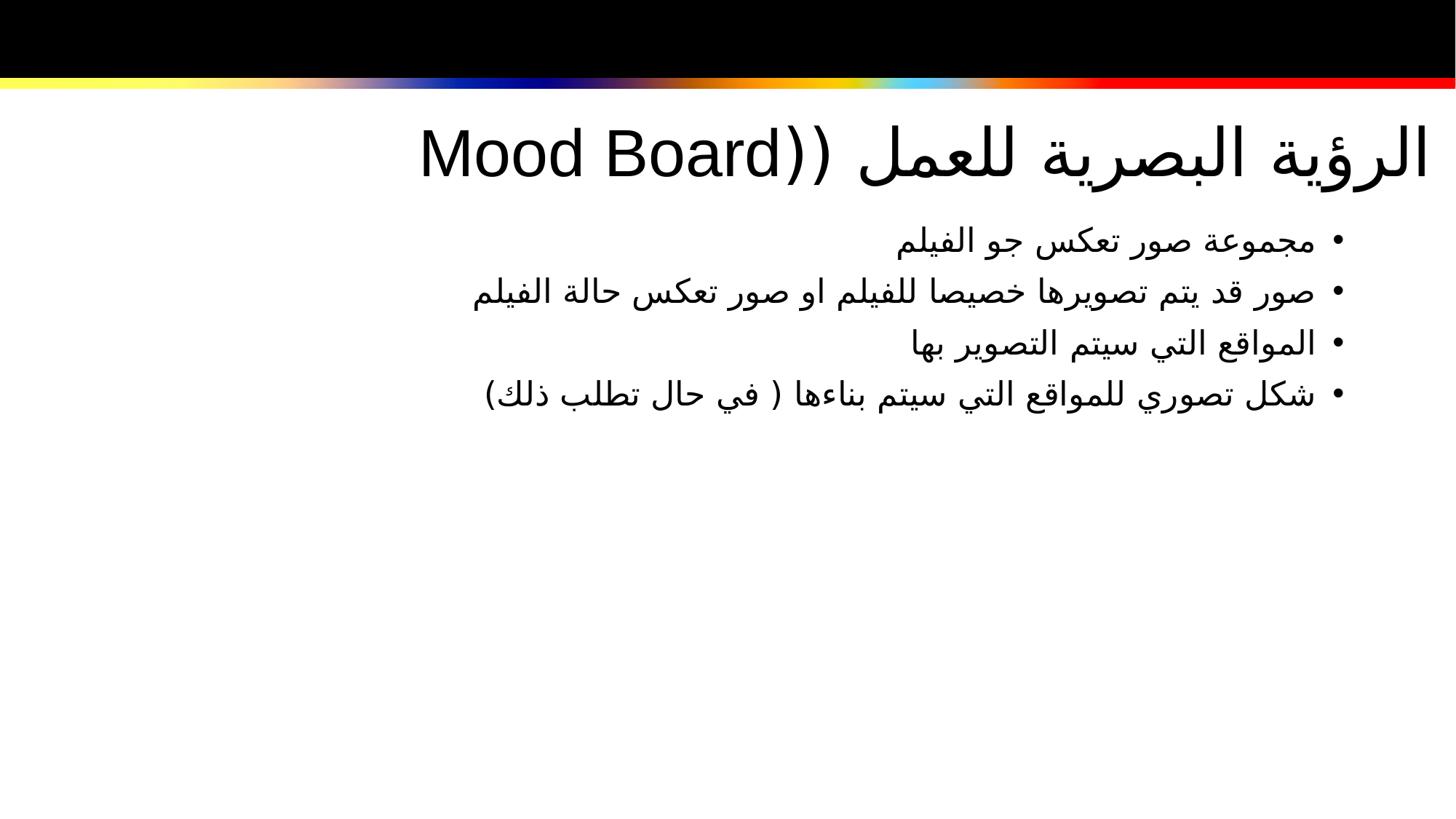

# الرؤية البصرية للعمل ((Mood Board
مجموعة صور تعكس جو الفيلم
صور قد يتم تصويرها خصيصا للفيلم او صور تعكس حالة الفيلم
المواقع التي سيتم التصوير بها
شكل تصوري للمواقع التي سيتم بناءها ( في حال تطلب ذلك)